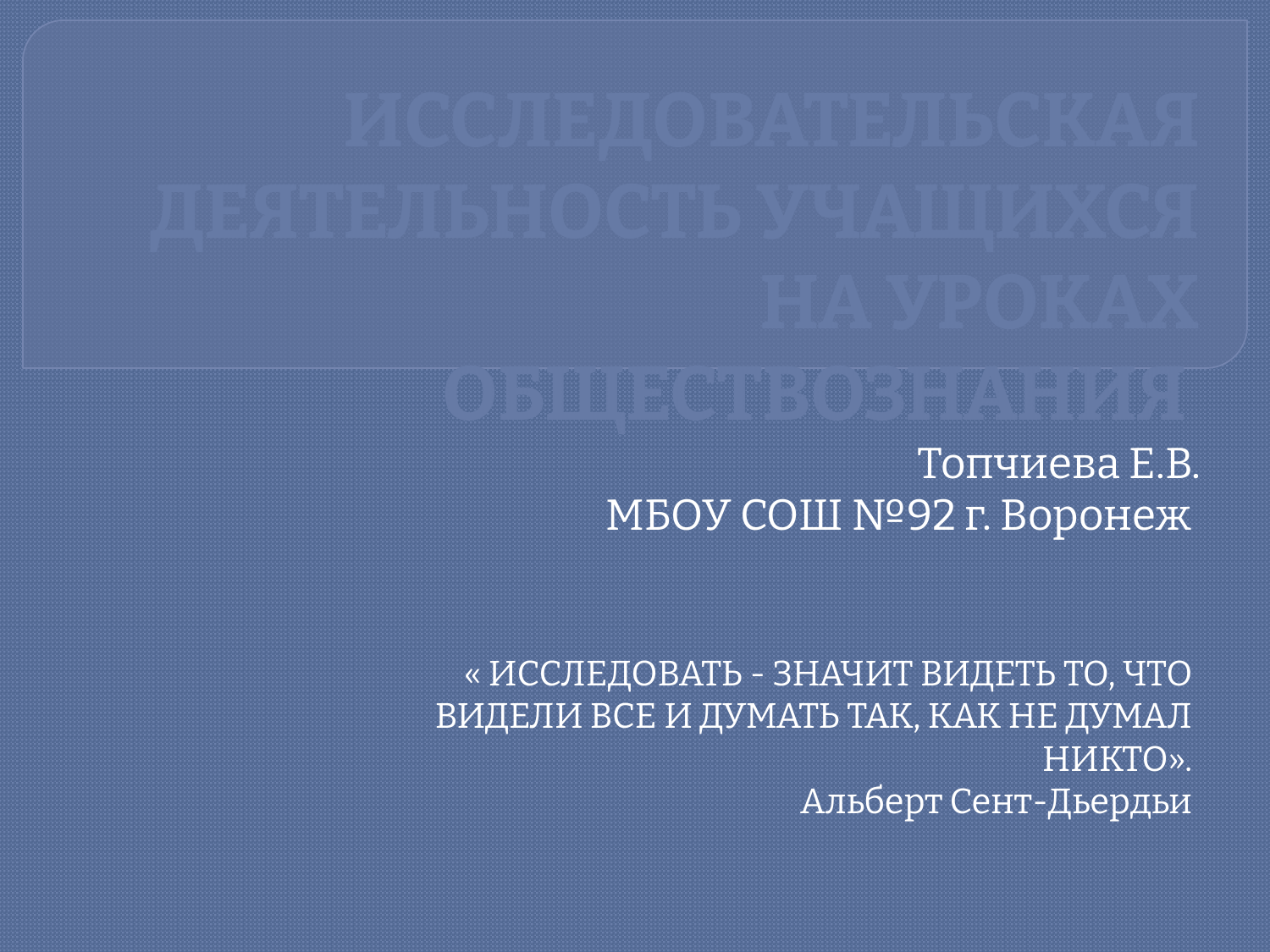

# ИССЛЕДОВАТЕЛЬСКАЯ ДЕЯТЕЛЬНОСТЬ УЧАЩИХСЯ НА УРОКАХ ОБЩЕСТВОЗНАНИЯ Топчиева Е.В. МБОУ СОШ №92 г. Воронеж
« ИССЛЕДОВАТЬ - ЗНАЧИТ ВИДЕТЬ ТО, ЧТО ВИДЕЛИ ВСЕ И ДУМАТЬ ТАК, КАК НЕ ДУМАЛ НИКТО».
Альберт Сент-Дьердьи